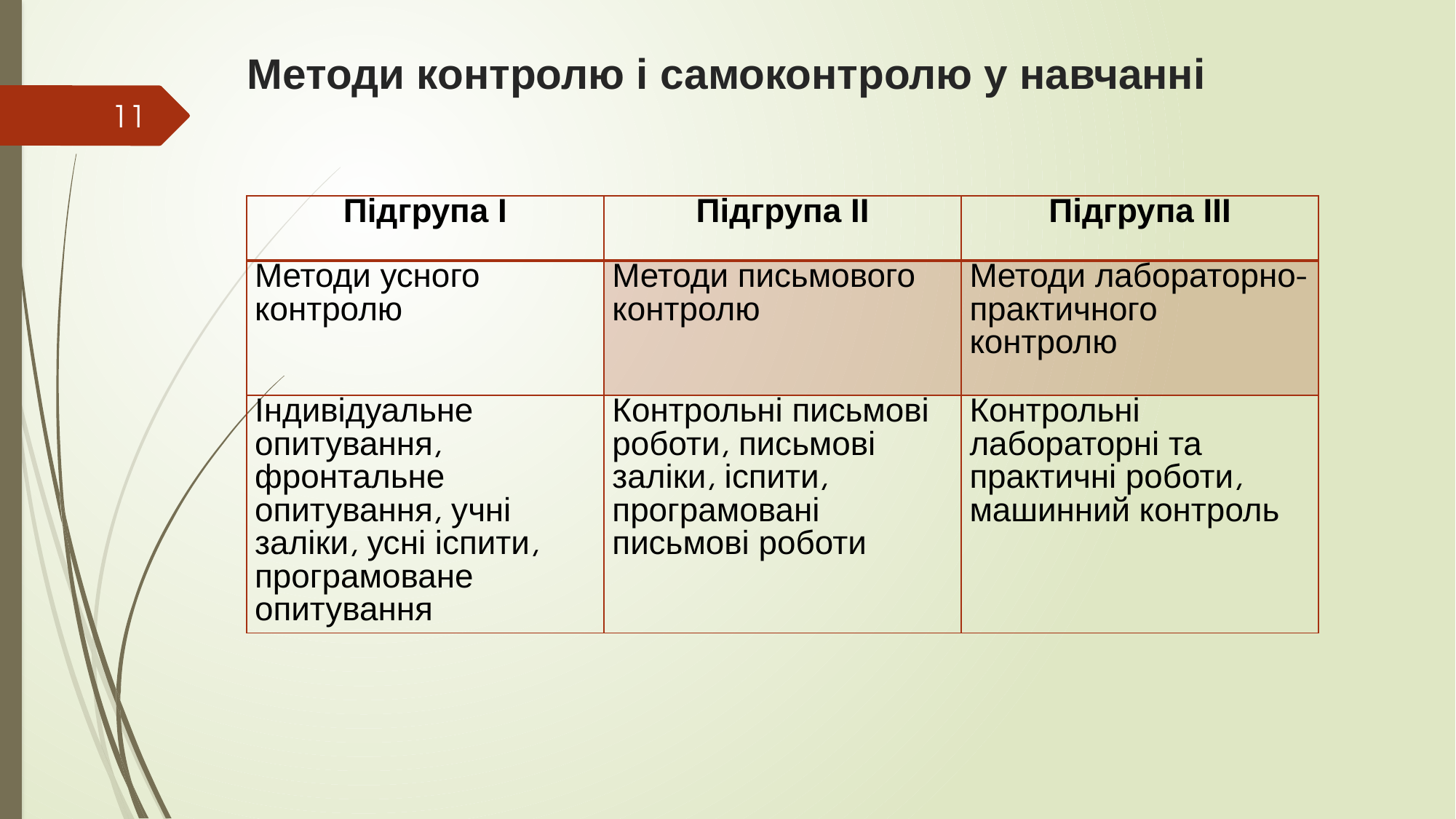

# Методи контролю і самоконтролю у навчанні
11
| Підгрупа І | Підгрупа ІІ | Підгрупа ІІІ |
| --- | --- | --- |
| Методи усного контролю | Методи письмового контролю | Методи лабораторно-практичного контролю |
| Індивідуальне опитування, фронтальне опитування, учні заліки, усні іспити, програмоване опитування | Контрольні письмові роботи, письмові заліки, іспити, програмовані письмові роботи | Контрольні лабораторні та практичні роботи, машинний контроль |